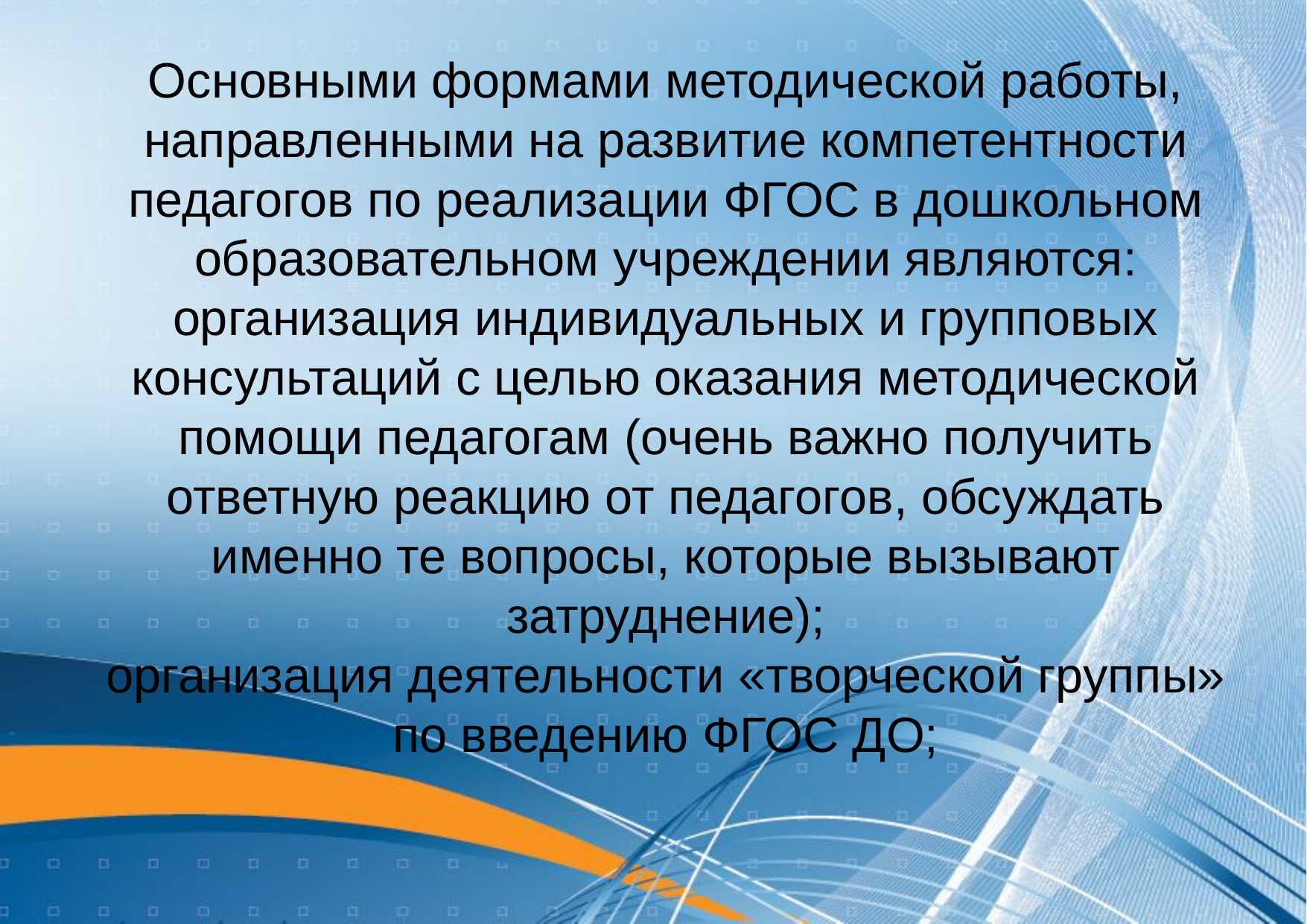

Основными формами методической работы, направленными на развитие компетентности педагогов по реализации ФГОС в дошкольном образовательном учреждении являются:
организация индивидуальных и групповых консультаций с целью оказания методической помощи педагогам (очень важно получить ответную реакцию от педагогов, обсуждать именно те вопросы, которые вызывают затруднение);
организация деятельности «творческой группы» по введению ФГОС ДО;